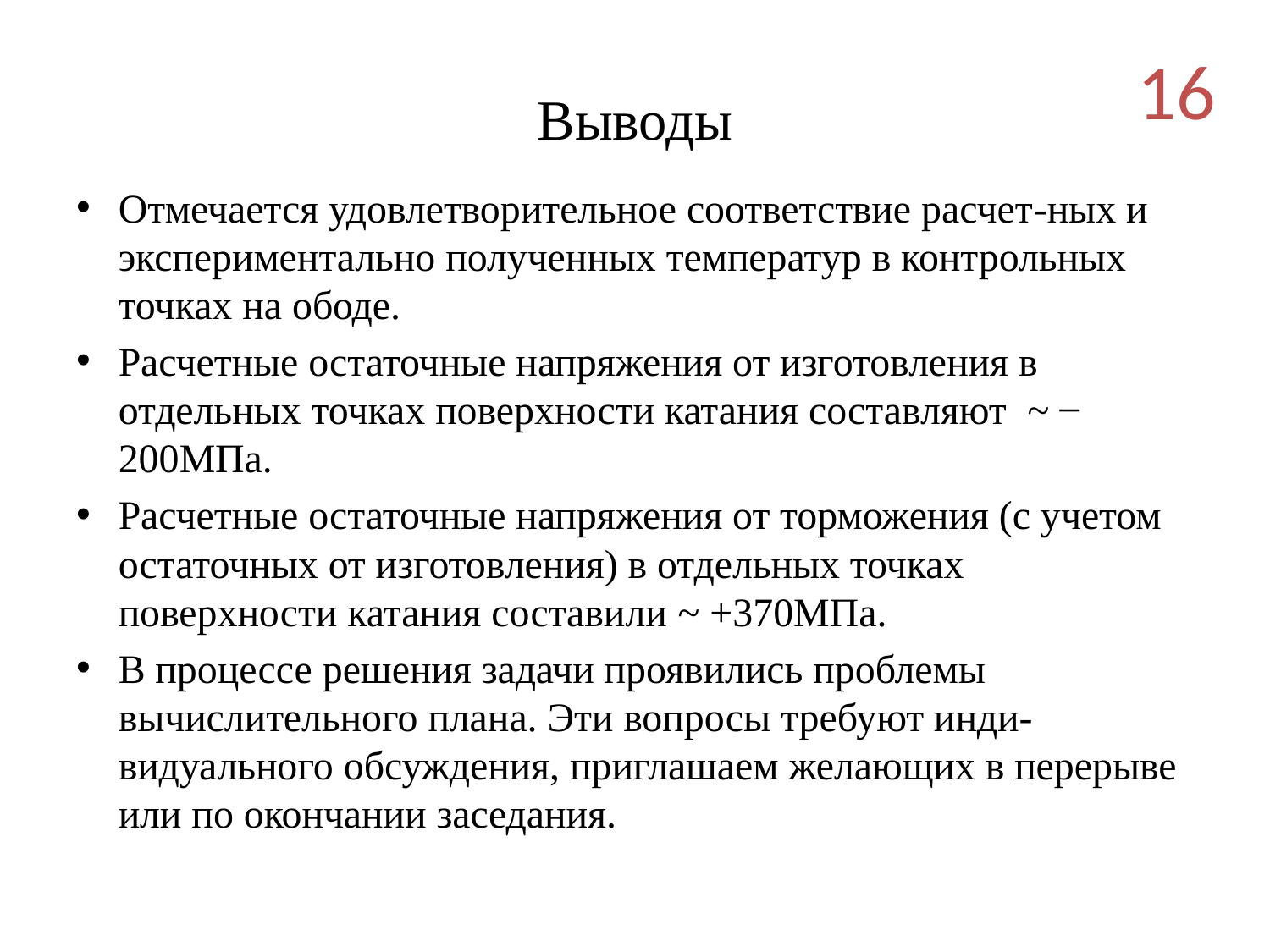

16
# Выводы
Отмечается удовлетворительное соответствие расчет-ных и экспериментально полученных температур в контрольных точках на ободе.
Расчетные остаточные напряжения от изготовления в отдельных точках поверхности катания составляют  ~  ̶ 200МПа.
Расчетные остаточные напряжения от торможения (с учетом остаточных от изготовления) в отдельных точках поверхности катания составили ~ +370МПа.
В процессе решения задачи проявились проблемы вычислительного плана. Эти вопросы требуют инди-видуального обсуждения, приглашаем желающих в перерыве или по окончании заседания.